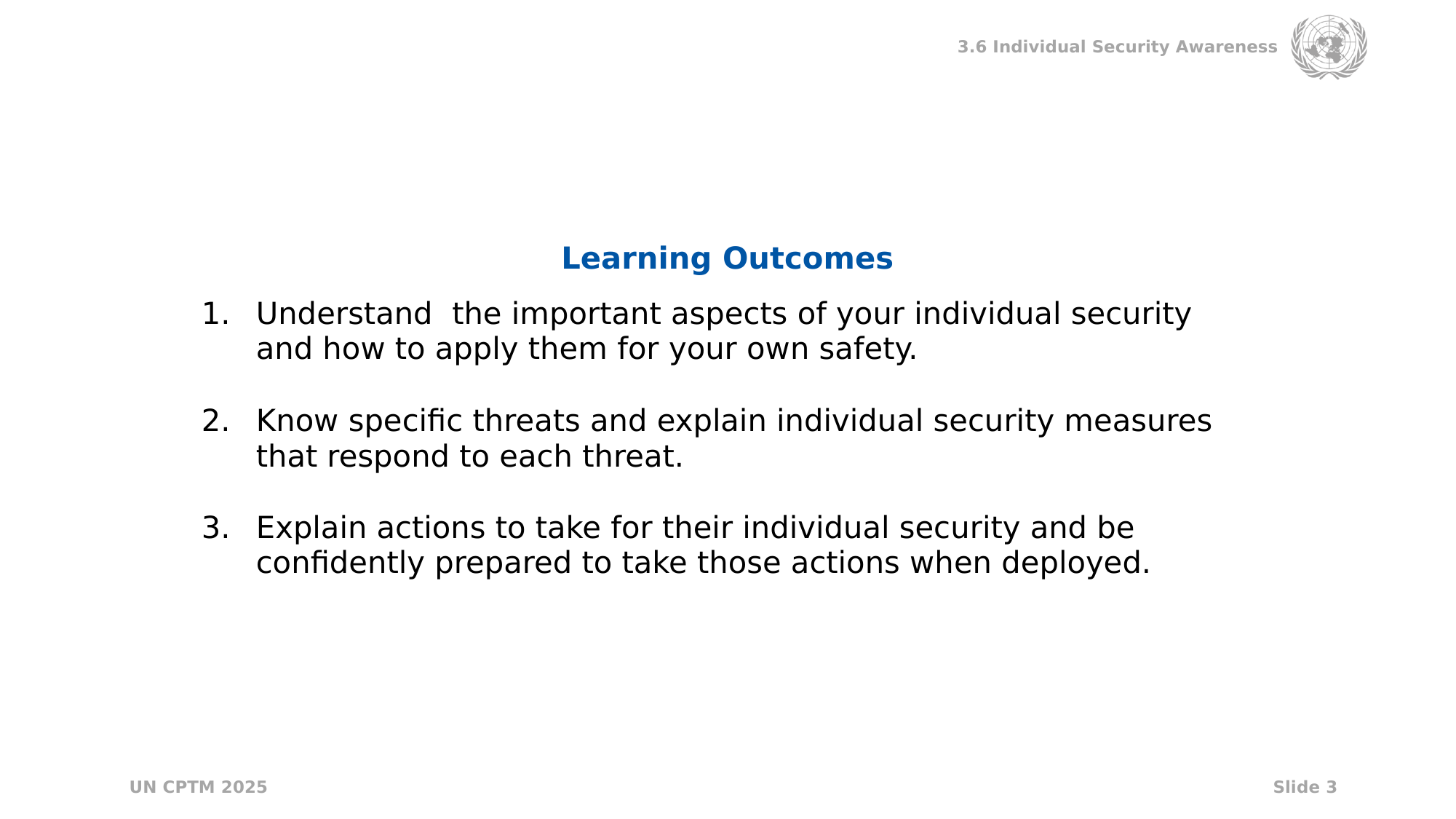

| Learning Outcomes |
| --- |
| Understand  the important aspects of your individual security and how to apply them for your own safety. Know specific threats and explain individual security measures that respond to each threat. Explain actions to take for their individual security and be confidently prepared to take those actions when deployed. |